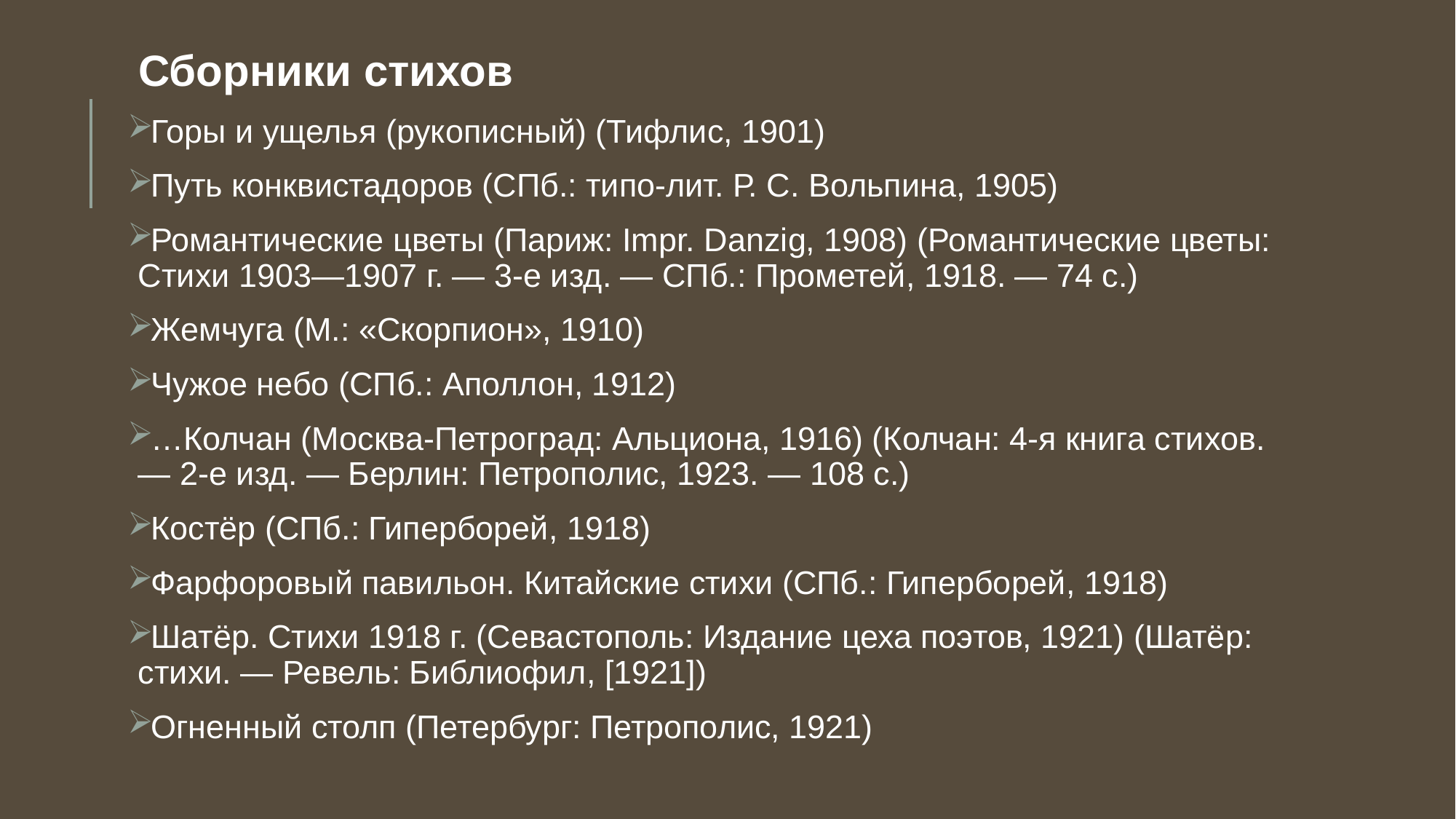

Сборники стихов
Горы и ущелья (рукописный) (Тифлис, 1901)
Путь конквистадоров (СПб.: типо-лит. Р. С. Вольпина, 1905)
Романтические цветы (Париж: Impr. Danzig, 1908) (Романтические цветы: Стихи 1903—1907 г. — 3-е изд. — СПб.: Прометей, 1918. — 74 с.)
Жемчуга (М.: «Скорпион», 1910)
Чужое небо (СПб.: Аполлон, 1912)
…Колчан (Москва-Петроград: Альциона, 1916) (Колчан: 4-я книга стихов. — 2-е изд. — Берлин: Петрополис, 1923. — 108 с.)
Костёр (СПб.: Гиперборей, 1918)
Фарфоровый павильон. Китайские стихи (СПб.: Гиперборей, 1918)
Шатёр. Стихи 1918 г. (Севастополь: Издание цеха поэтов, 1921) (Шатёр: стихи. — Ревель: Библиофил, [1921])
Огненный столп (Петербург: Петрополис, 1921)